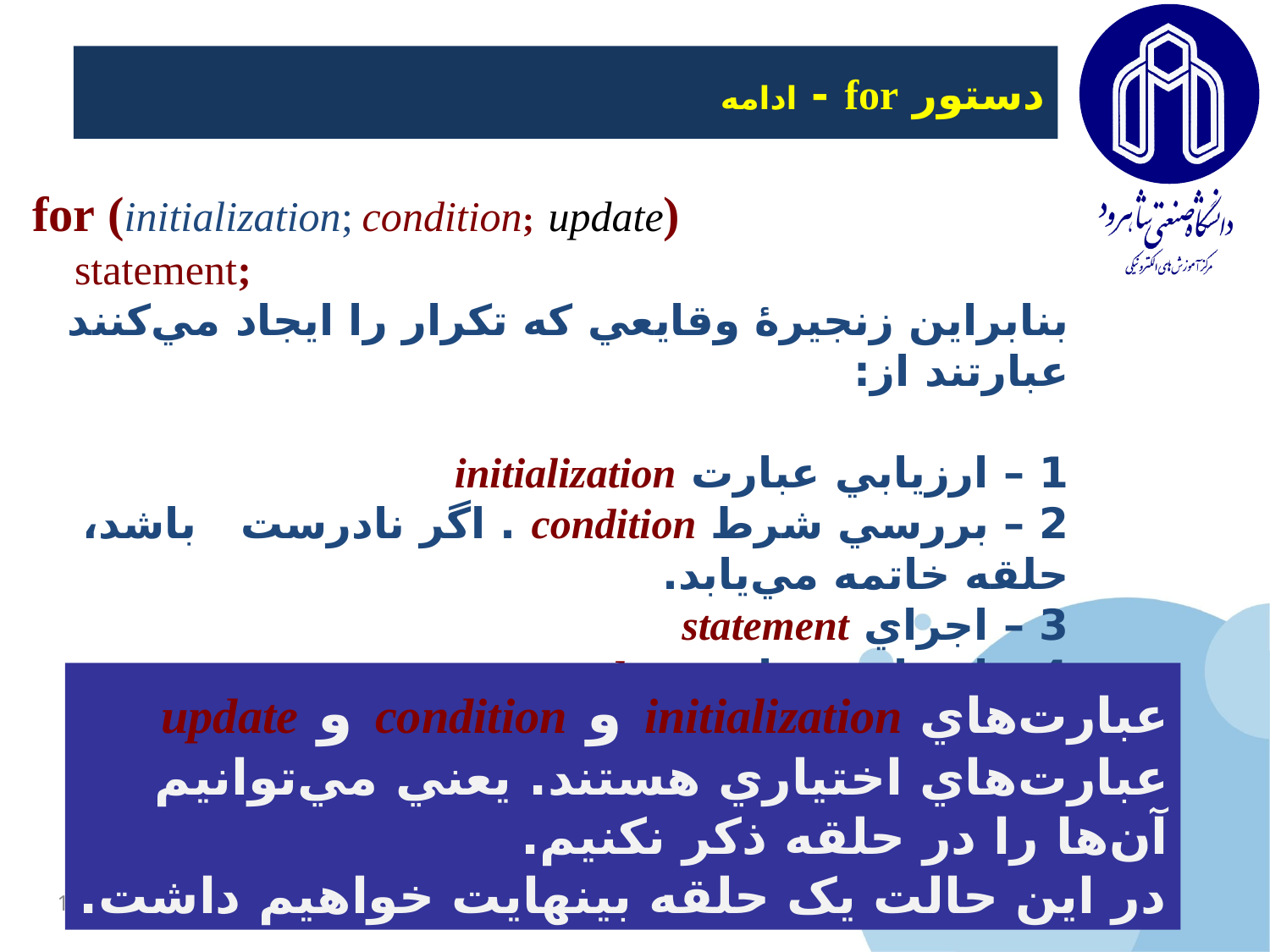

# دستور for - ادامه
for (initialization; condition; update)
    statement;
بنابراين زنجيرۀ وقايعي که تکرار را ايجاد مي‌کنند عبارتند از:

1 – ارزيابي عبارت initialization
2 – بررسي شرط condition . اگر نادرست   باشد، حلقه خاتمه مي‌يابد.
3 – اجراي statement
4 – ارزيابي عبارت update
5 – تکرار گام‌هاي 2 تا 4
عبارت‌هاي initialization و condition و update عبارت‌هاي اختياري هستند. يعني مي‌توانيم آن‌ها را در حلقه ذکر نکنيم.
در اين حالت يک حلقه بينهايت خواهيم داشت.
15
ساختار تکرار - فرهادي